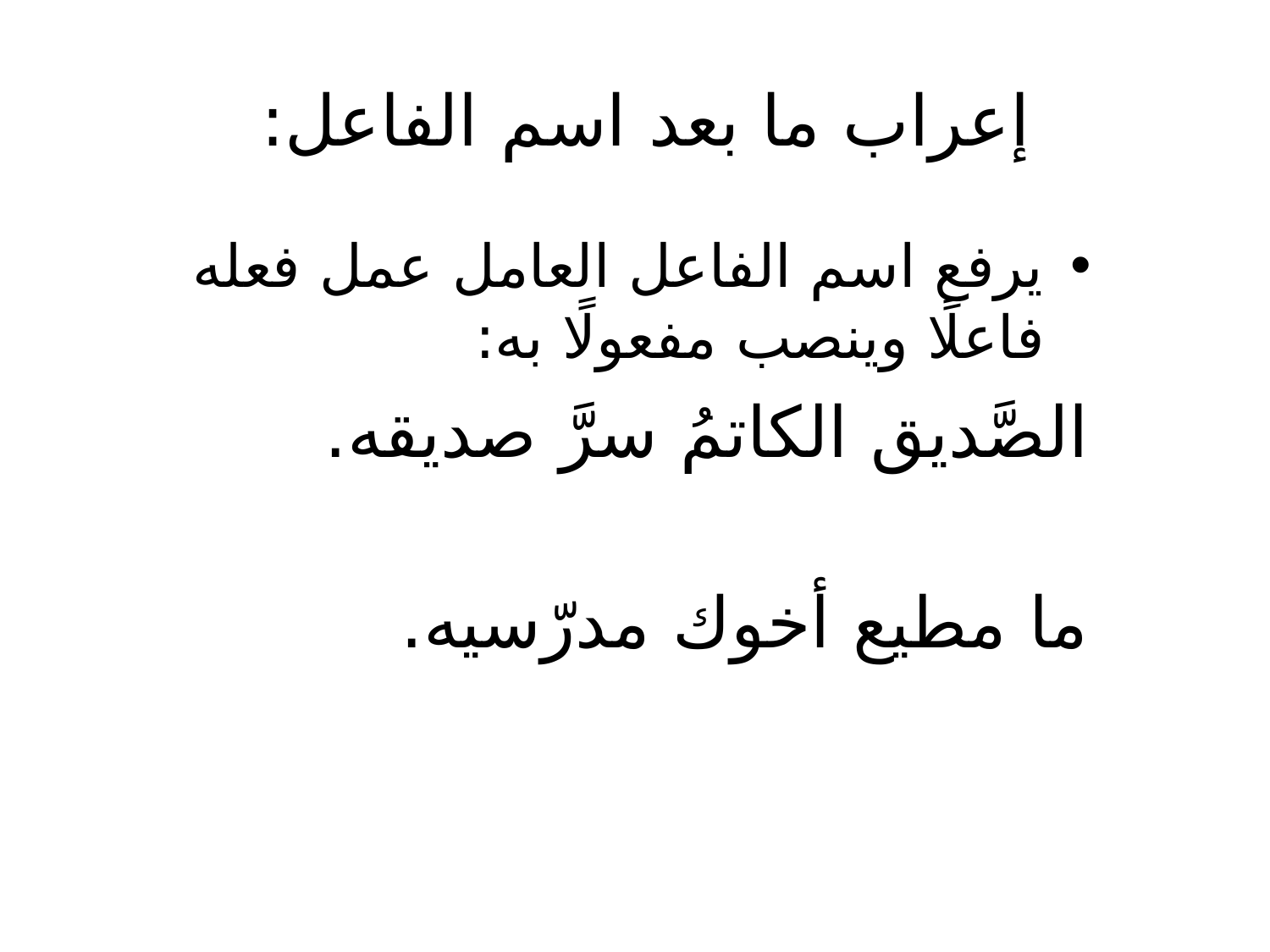

# إعراب ما بعد اسم الفاعل:
يرفع اسم الفاعل العامل عمل فعله فاعلًا وينصب مفعولًا به:
الصَّديق الكاتمُ سرَّ صديقه.

ما مطيع أخوك مدرّسيه.